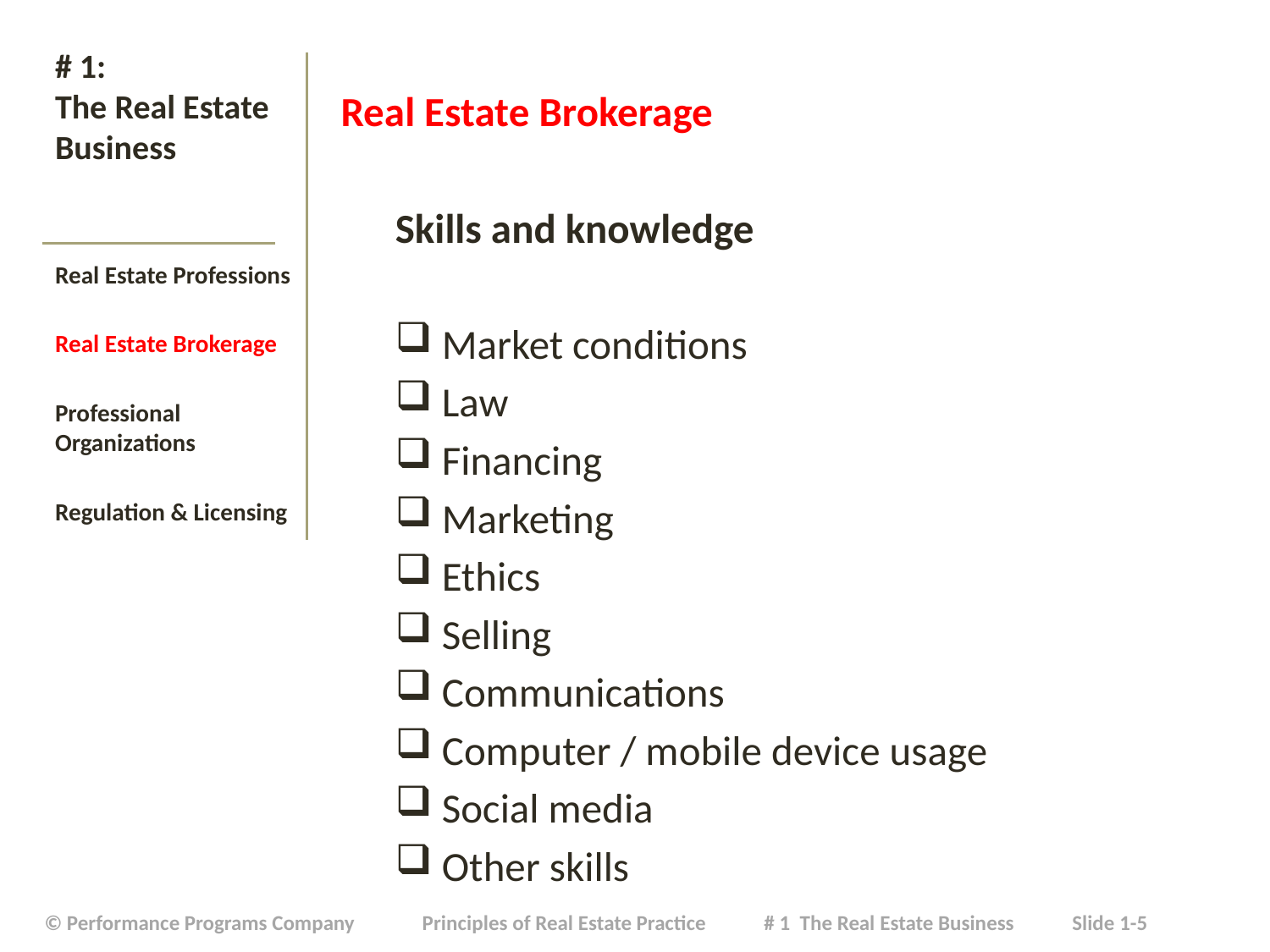

# # 1: The Real Estate Business

Real Estate Brokerage

Skills and knowledge

Market conditions
Law
Financing
Marketing
Ethics
Selling
Communications
Computer / mobile device usage
Social media
Other skills

Real Estate Professions

Real Estate Brokerage

Professional Organizations

Regulation & Licensing

| © Performance Programs Company Principles of Real Estate Practice # 1 The Real Estate Business Slide 1-5 |
| --- |